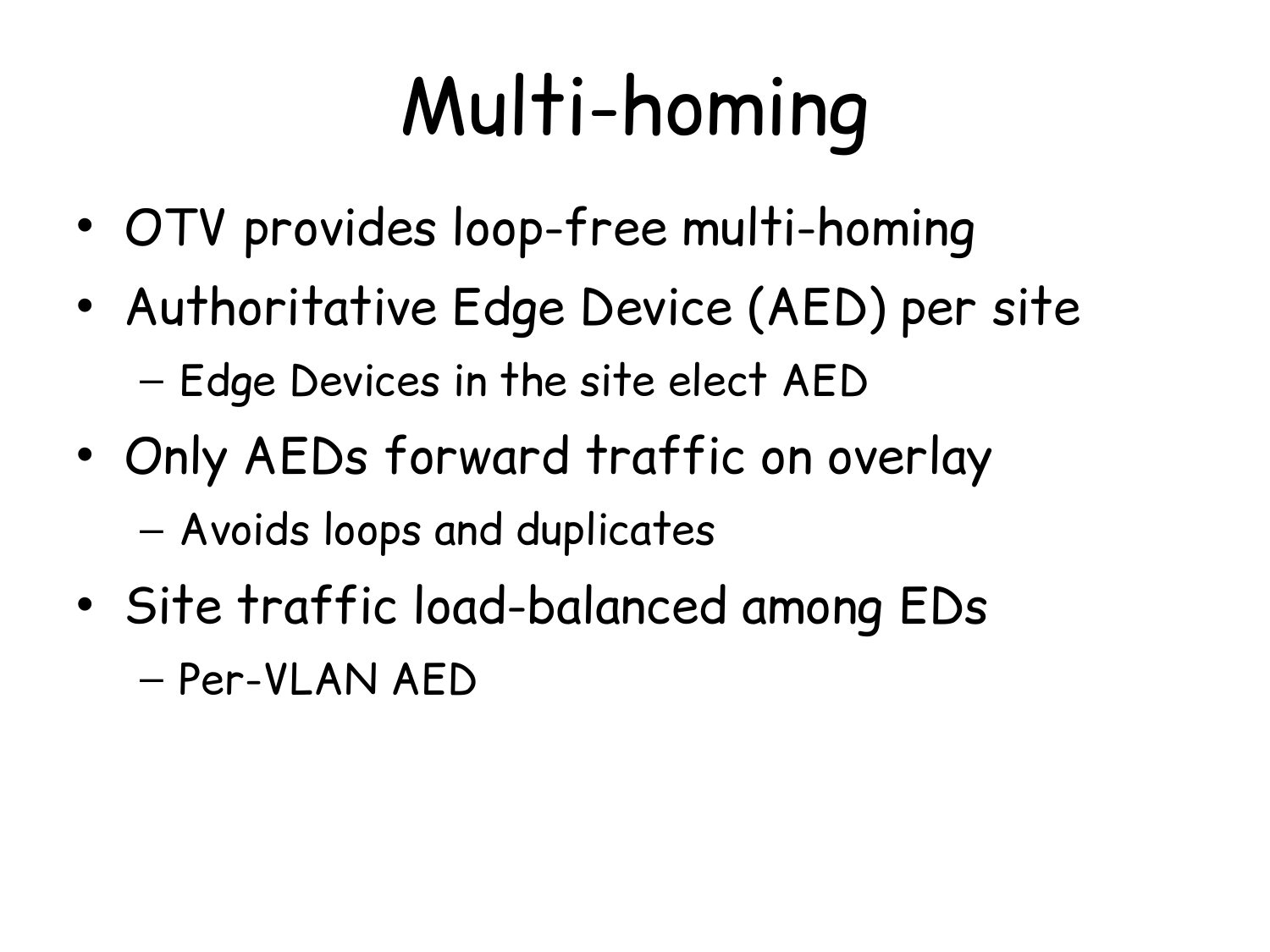

# Multi-homing
OTV provides loop-free multi-homing
Authoritative Edge Device (AED) per site
Edge Devices in the site elect AED
Only AEDs forward traffic on overlay
Avoids loops and duplicates
Site traffic load-balanced among EDs
Per-VLAN AED